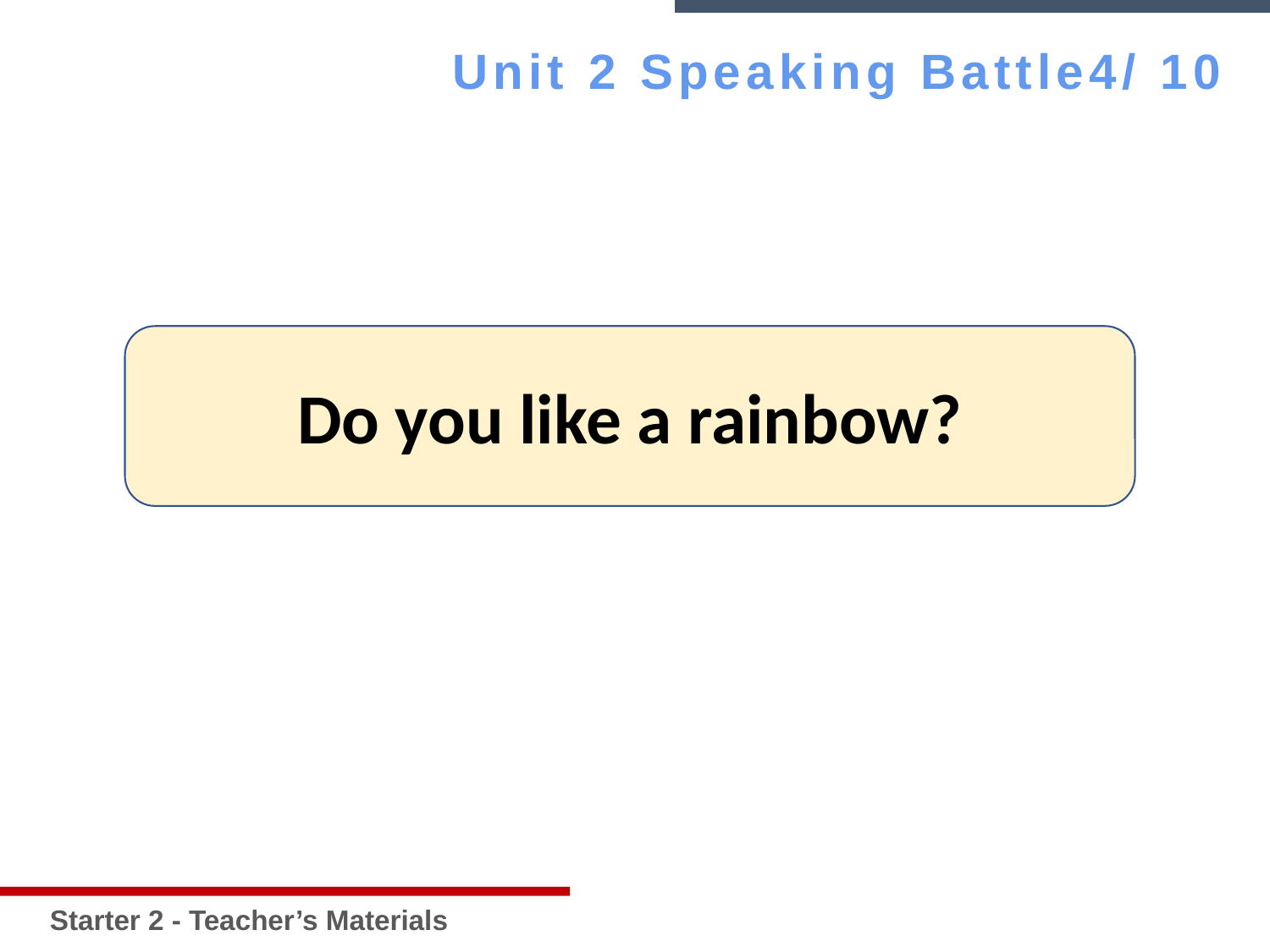

Starter 2 - Teacher’s Materials
Unit 2 Speaking Battle4/ 10
Do you like a rainbow?